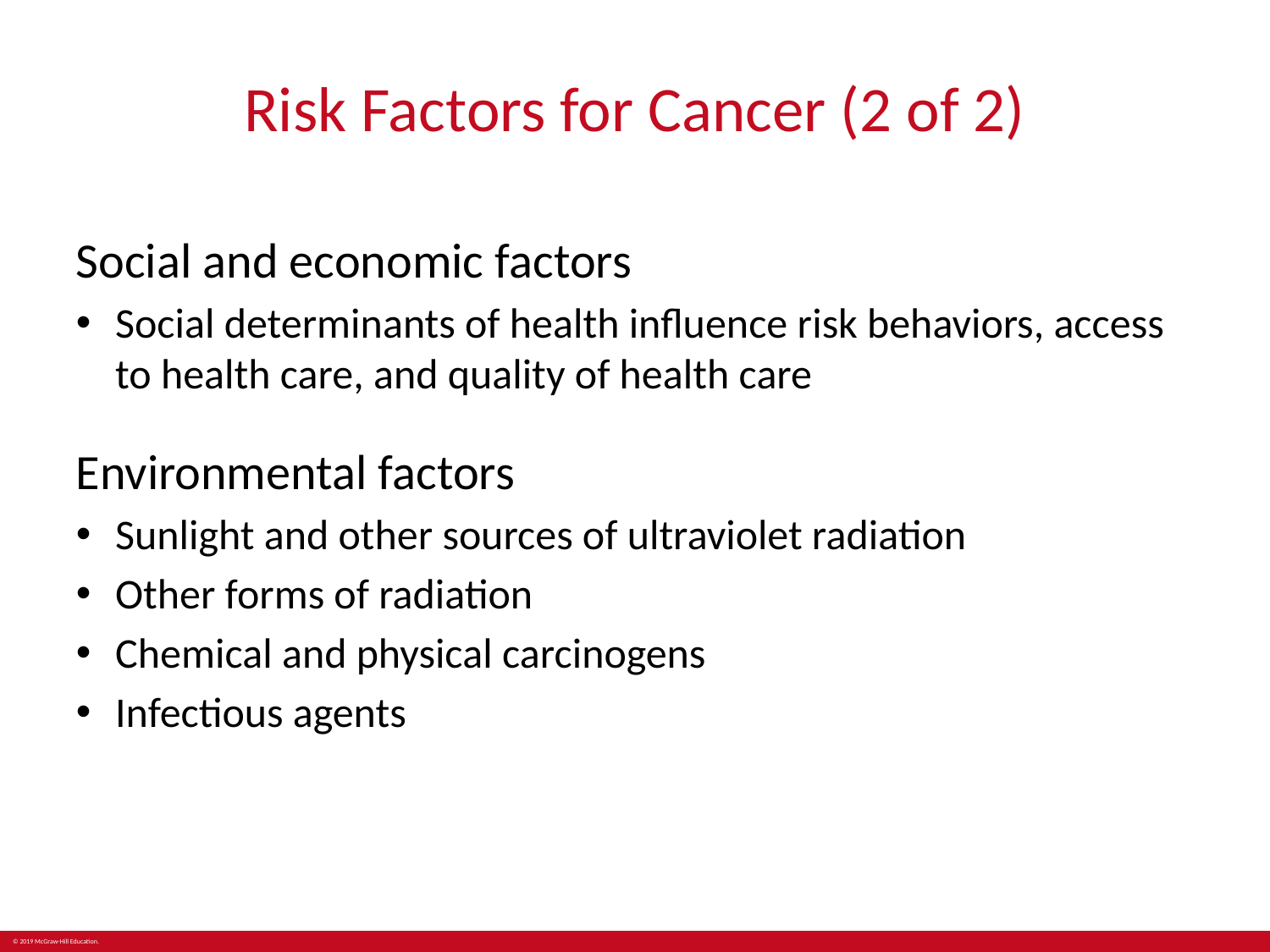

# Risk Factors for Cancer (2 of 2)
Social and economic factors
Social determinants of health influence risk behaviors, access to health care, and quality of health care
Environmental factors
Sunlight and other sources of ultraviolet radiation
Other forms of radiation
Chemical and physical carcinogens
Infectious agents